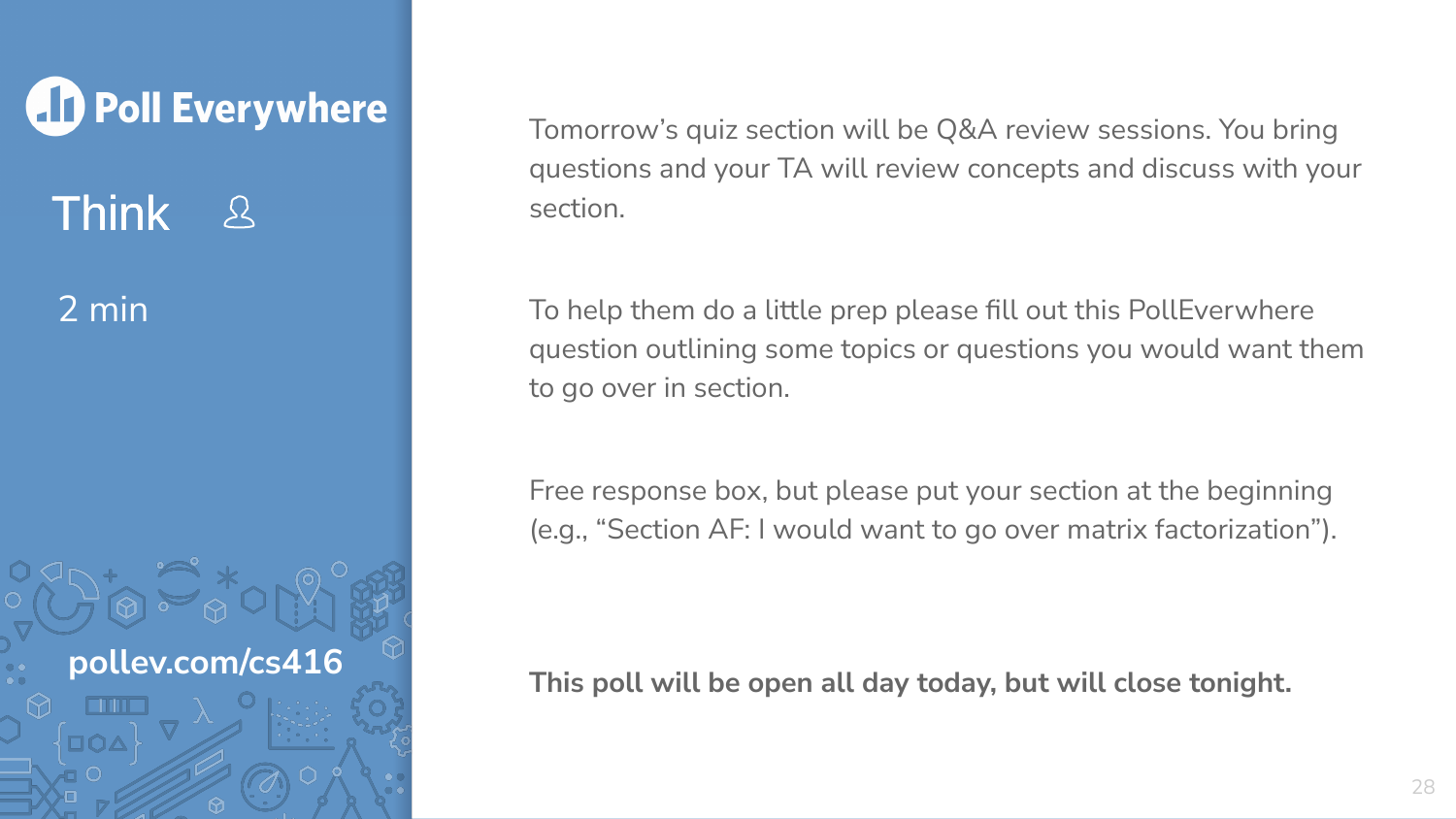

Tomorrow’s quiz section will be Q&A review sessions. You bring questions and your TA will review concepts and discuss with your section.

To help them do a little prep please fill out this PollEverwhere question outlining some topics or questions you would want them to go over in section.

Free response box, but please put your section at the beginning (e.g., “Section AF: I would want to go over matrix factorization”).

This poll will be open all day today, but will close tonight.
# 2 min
28